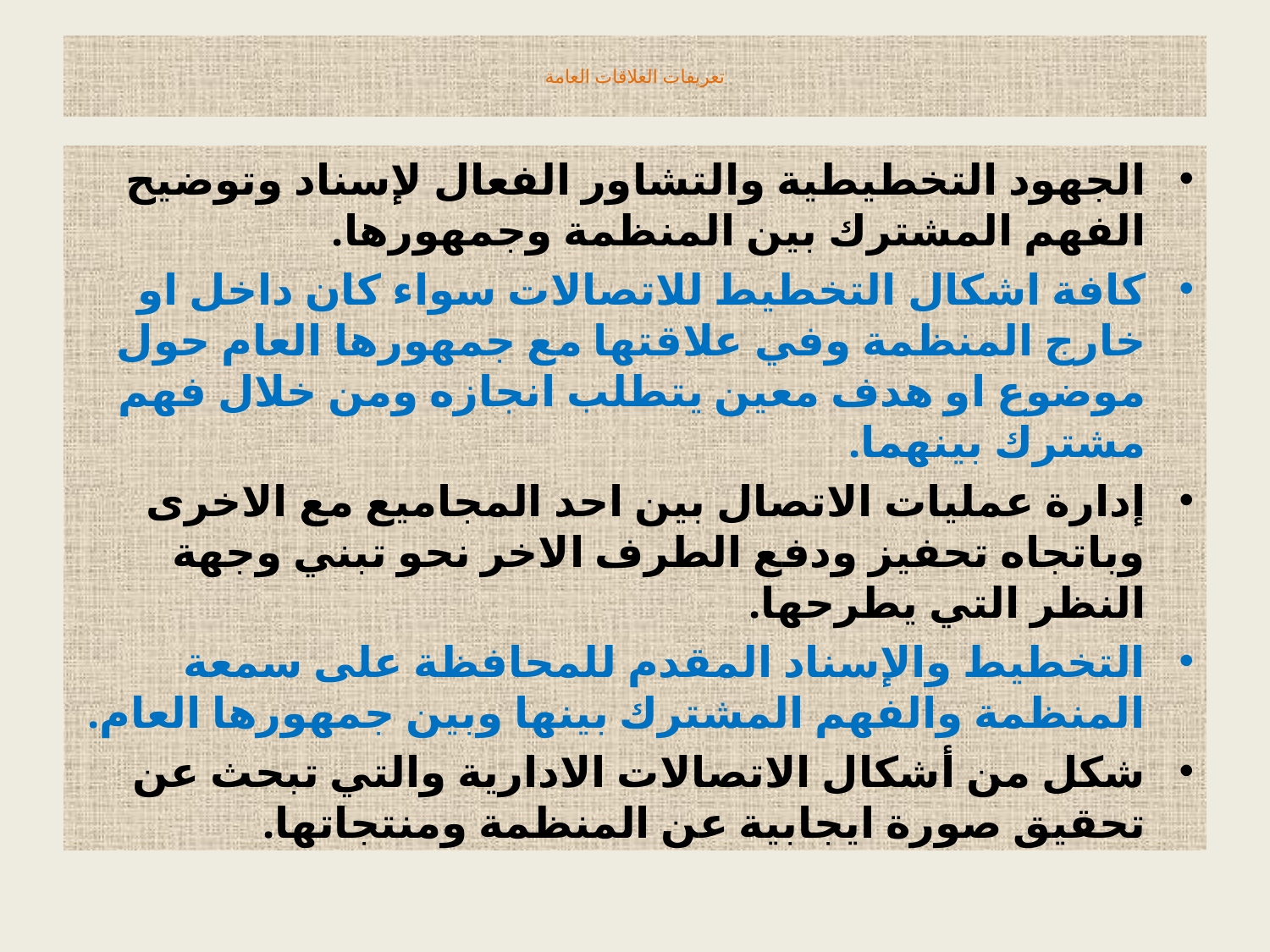

# تعريفات العلاقات العامة
الجهود التخطيطية والتشاور الفعال لإسناد وتوضيح الفهم المشترك بين المنظمة وجمهورها.
كافة اشكال التخطيط للاتصالات سواء كان داخل او خارج المنظمة وفي علاقتها مع جمهورها العام حول موضوع او هدف معين يتطلب انجازه ومن خلال فهم مشترك بينهما.
إدارة عمليات الاتصال بين احد المجاميع مع الاخرى وباتجاه تحفيز ودفع الطرف الاخر نحو تبني وجهة النظر التي يطرحها.
التخطيط والإسناد المقدم للمحافظة على سمعة المنظمة والفهم المشترك بينها وبين جمهورها العام.
شكل من أشكال الاتصالات الادارية والتي تبحث عن تحقيق صورة ايجابية عن المنظمة ومنتجاتها.